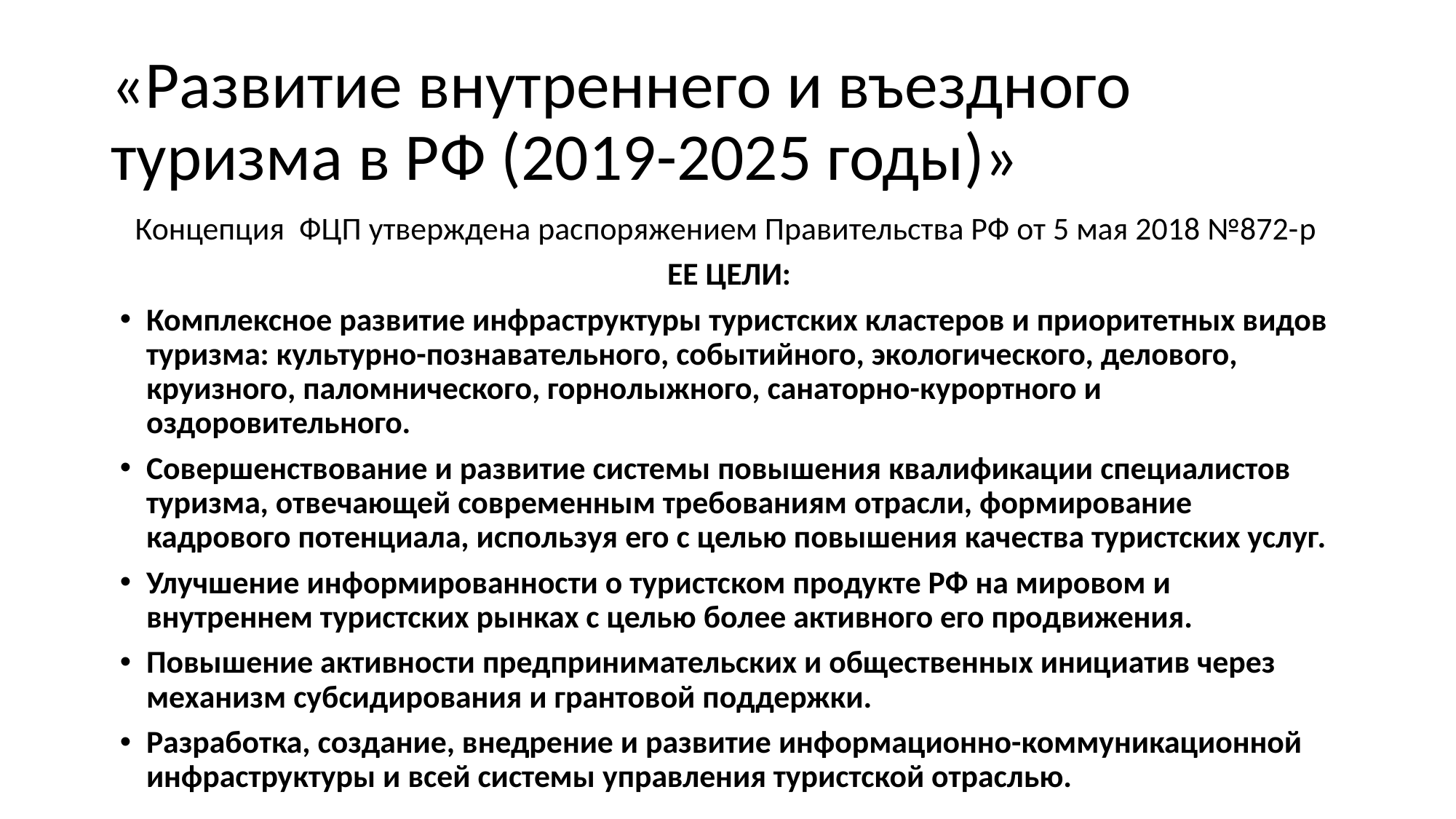

# «Развитие внутреннего и въездного туризма в РФ (2019-2025 годы)»
Концепция  ФЦП утверждена распоряжением Правительства РФ от 5 мая 2018 №872-p
ЕЕ ЦЕЛИ:
Комплексное развитие инфраструктуры туристских кластеров и приоритетных видов туризма: культурно-познавательного, событийного, экологического, делового, круизного, паломнического, горнолыжного, санаторно-курортного и оздоровительного.
Совершенствование и развитие системы повышения квалификации специалистов туризма, отвечающей современным требованиям отрасли, формирование кадрового потенциала, используя его с целью повышения качества туристских услуг.
Улучшение информированности о туристском продукте РФ на мировом и внутреннем туристских рынках с целью более активного его продвижения.
Повышение активности предпринимательских и общественных инициатив через механизм субсидирования и грантовой поддержки.
Разработка, создание, внедрение и развитие информационно-коммуникационной инфраструктуры и всей системы управления туристской отраслью.